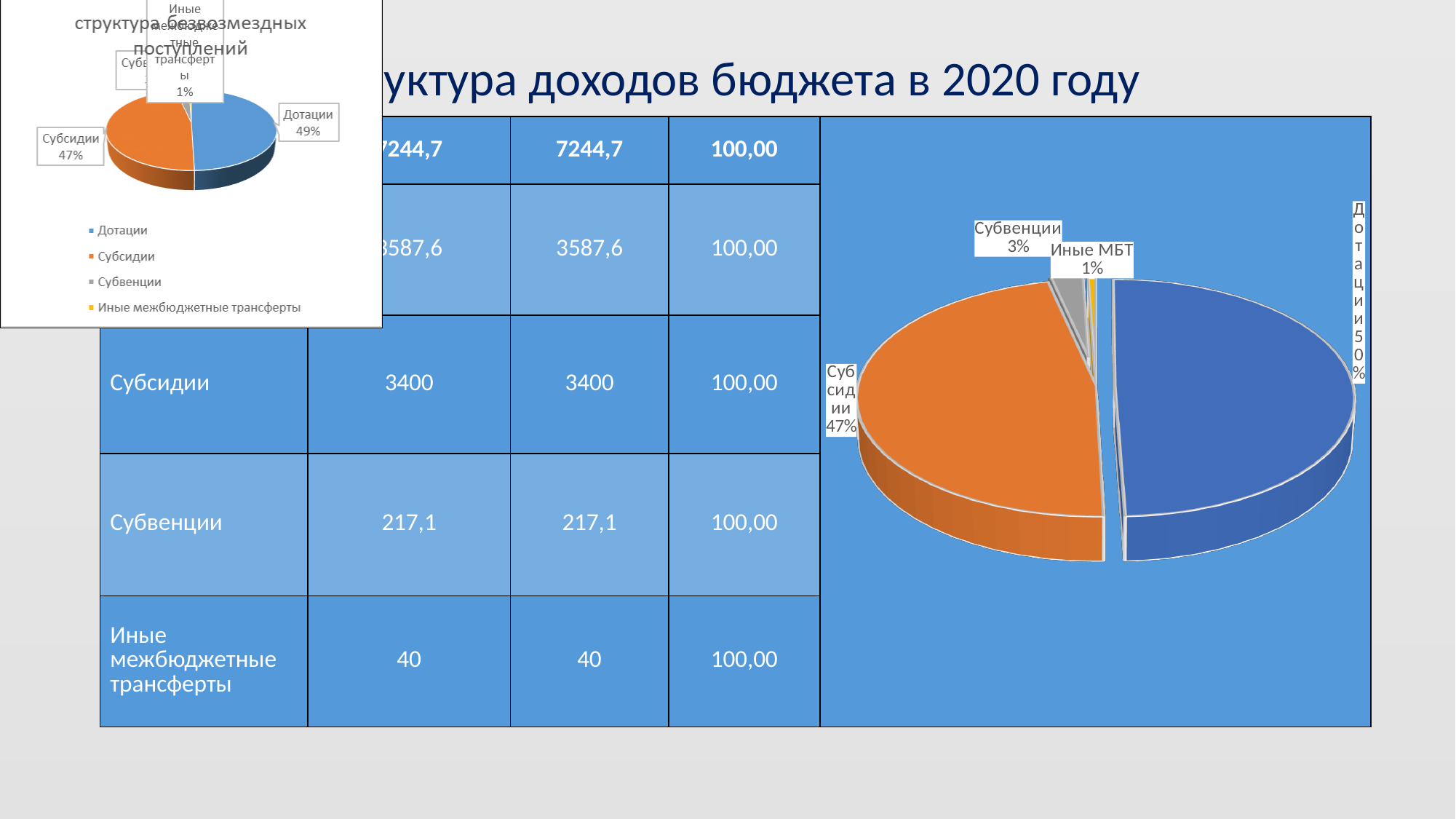

# Структура доходов бюджета в 2020 году
| Безвозмездные поступления | 7244,7 | 7244,7 | 100,00 |  |
| --- | --- | --- | --- | --- |
| Дотации | 3587,6 | 3587,6 | 100,00 |  |
| Субсидии | 3400 | 3400 | 100,00 |  |
| Субвенции | 217,1 | 217,1 | 100,00 |  |
| Иные межбюджетные трансферты | 40 | 40 | 100,00 |  |

[unsupported chart]